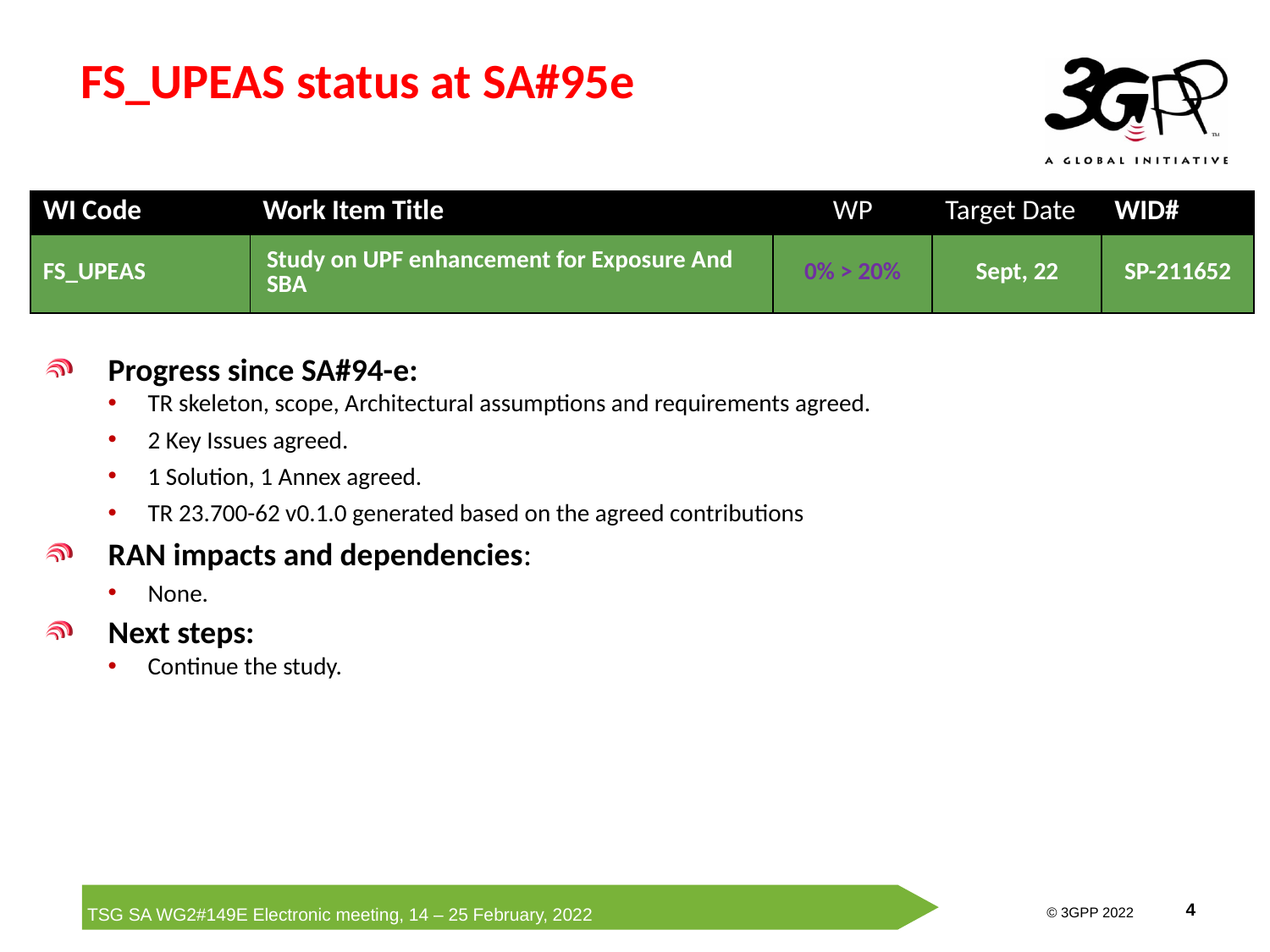

# FS_UPEAS status at SA#95e
| WI Code | Work Item Title | WP | Target Date | WID# |
| --- | --- | --- | --- | --- |
| FS\_UPEAS | Study on UPF enhancement for Exposure And SBA | 0% > 20% | Sept, 22 | SP-211652 |
Progress since SA#94-e:
TR skeleton, scope, Architectural assumptions and requirements agreed.
2 Key Issues agreed.
1 Solution, 1 Annex agreed.
TR 23.700-62 v0.1.0 generated based on the agreed contributions
RAN impacts and dependencies:
None.
Next steps:
Continue the study.